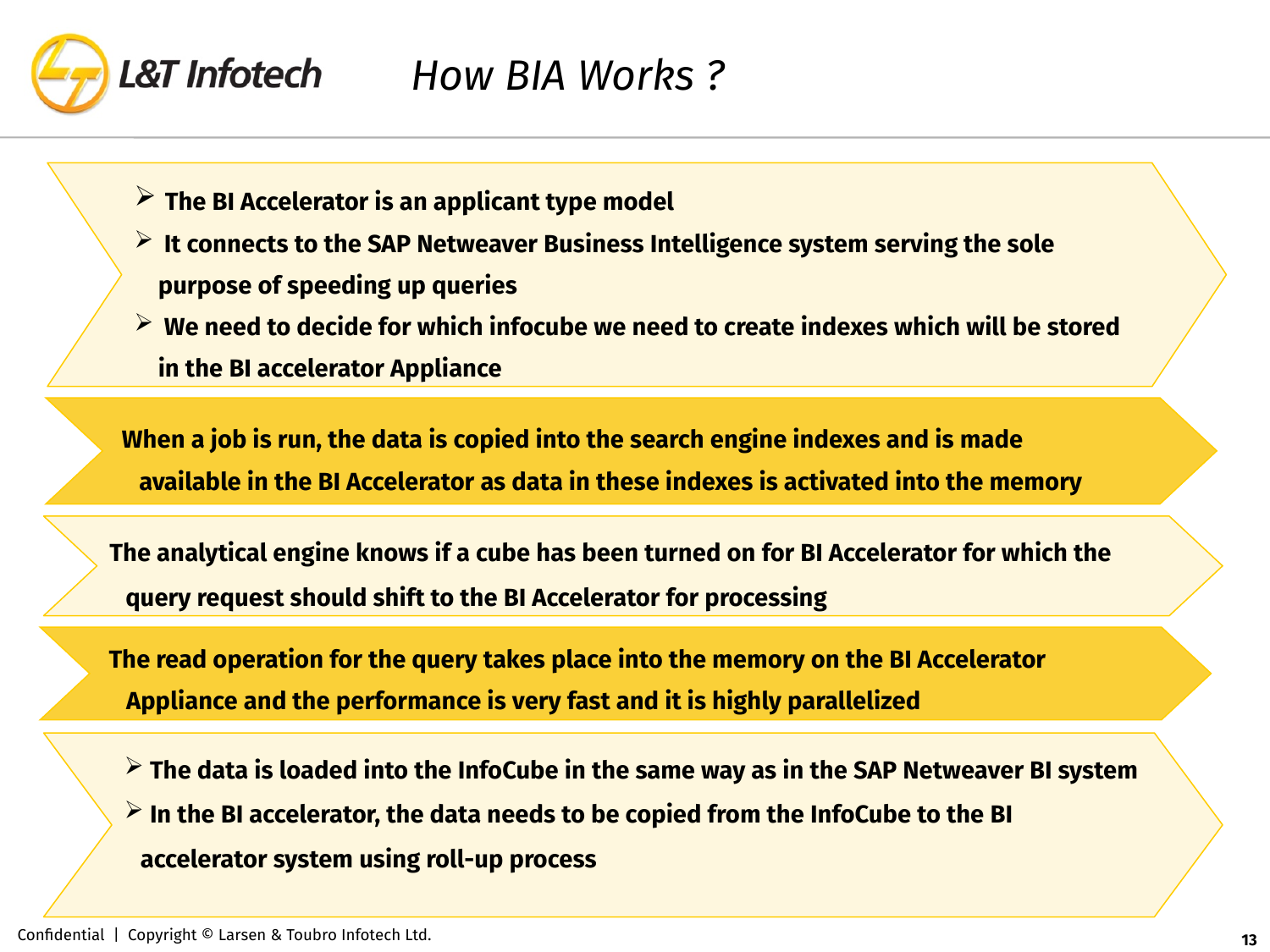

# How BIA Works ?
 The BI Accelerator is an applicant type model
 It connects to the SAP Netweaver Business Intelligence system serving the sole purpose of speeding up queries
 We need to decide for which infocube we need to create indexes which will be stored in the BI accelerator Appliance

 When a job is run, the data is copied into the search engine indexes and is made
available in the BI Accelerator as data in these indexes is activated into the memory
The analytical engine knows if a cube has been turned on for BI Accelerator for which the query request should shift to the BI Accelerator for processing

 The read operation for the query takes place into the memory on the BI Accelerator
Appliance and the performance is very fast and it is highly parallelized
 The data is loaded into the InfoCube in the same way as in the SAP Netweaver BI system
 In the BI accelerator, the data needs to be copied from the InfoCube to the BI accelerator system using roll-up process
Confidential  |  Copyright © Larsen & Toubro Infotech Ltd.
13